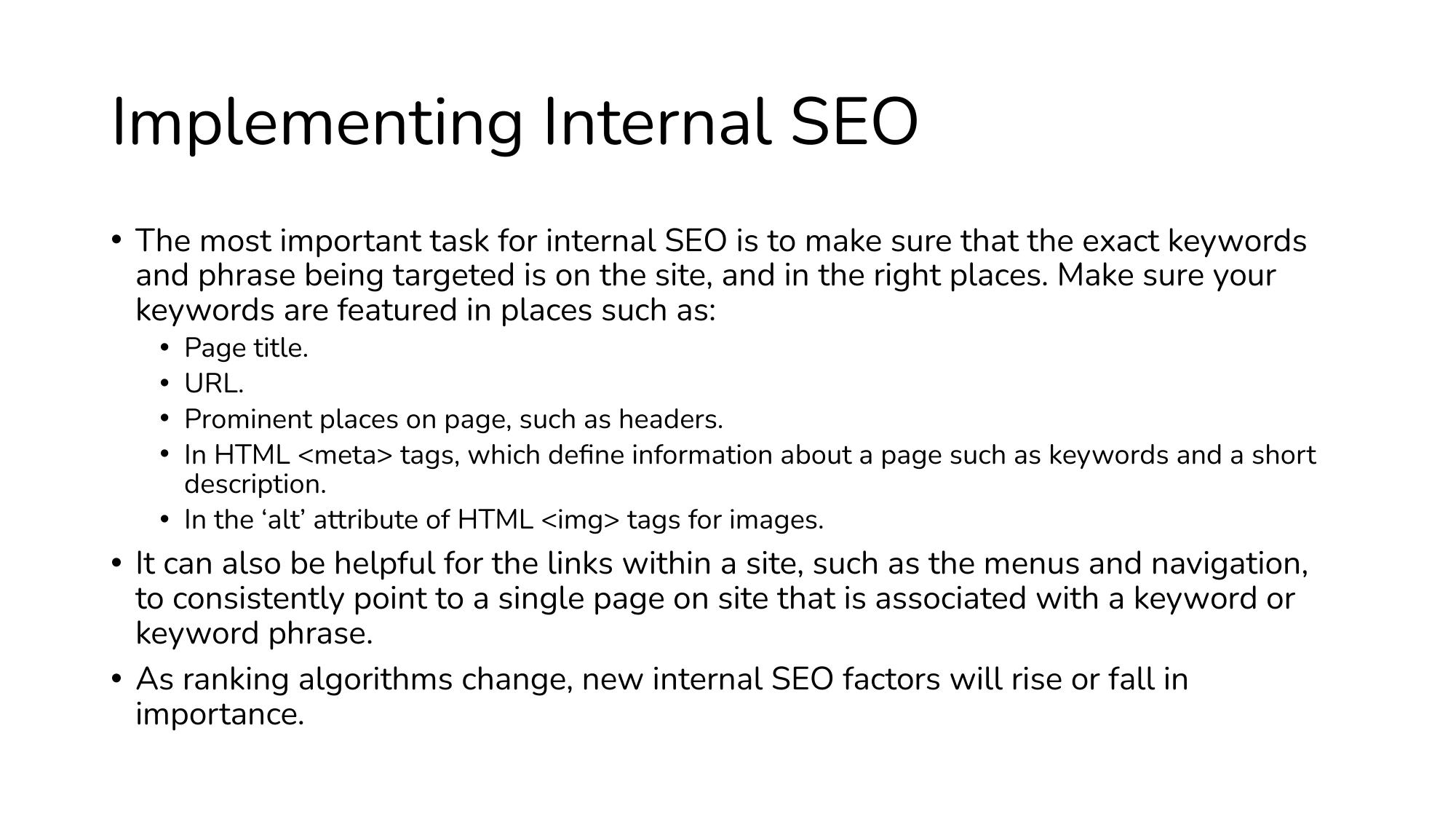

# Implementing Internal SEO
The most important task for internal SEO is to make sure that the exact keywords and phrase being targeted is on the site, and in the right places. Make sure your keywords are featured in places such as:
Page title.
URL.
Prominent places on page, such as headers.
In HTML <meta> tags, which define information about a page such as keywords and a short description.
In the ‘alt’ attribute of HTML <img> tags for images.
It can also be helpful for the links within a site, such as the menus and navigation, to consistently point to a single page on site that is associated with a keyword or keyword phrase.
As ranking algorithms change, new internal SEO factors will rise or fall in importance.